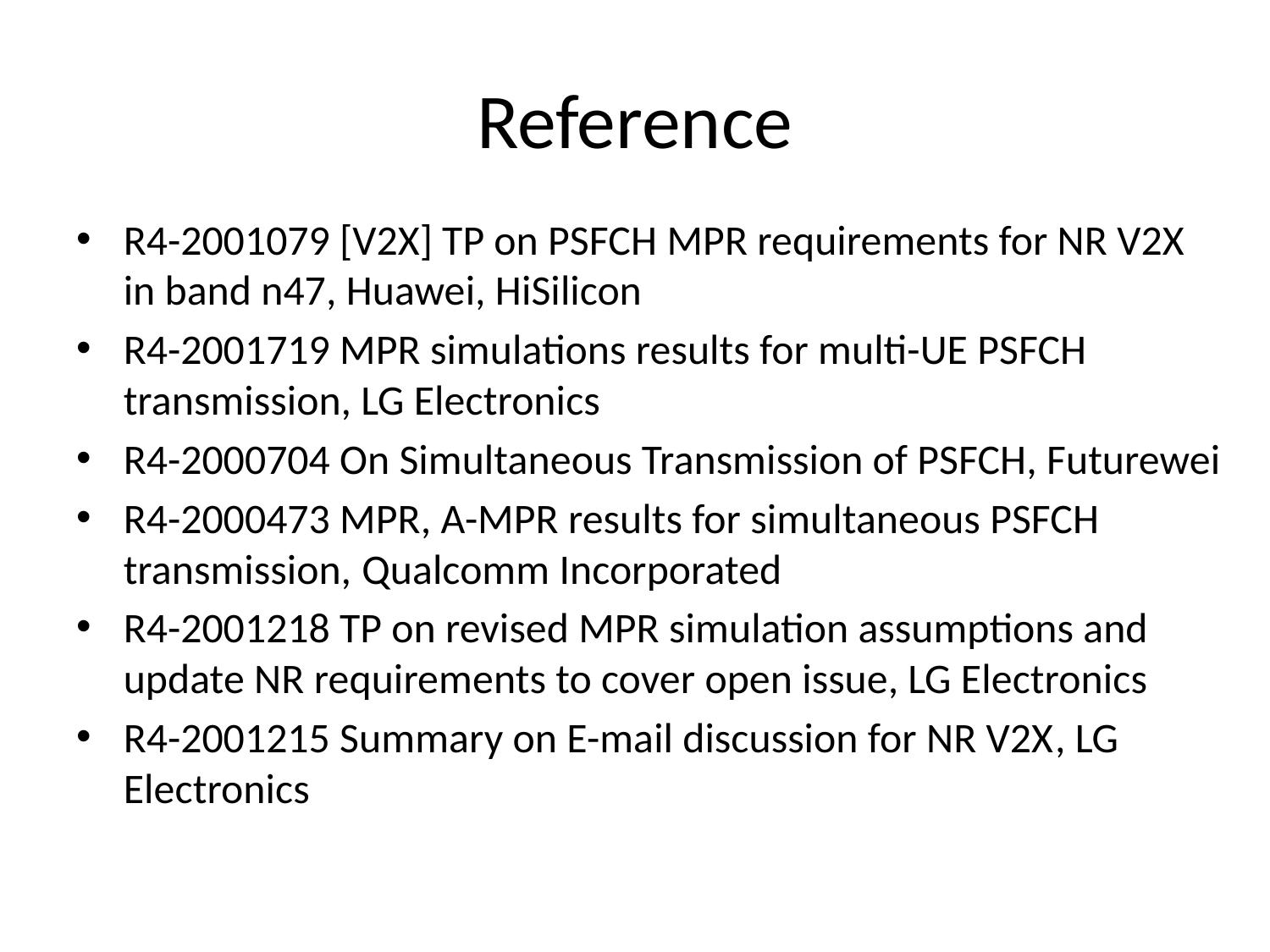

# Reference
R4-2001079 [V2X] TP on PSFCH MPR requirements for NR V2X in band n47, Huawei, HiSilicon
R4-2001719 MPR simulations results for multi-UE PSFCH transmission, LG Electronics
R4-2000704 On Simultaneous Transmission of PSFCH, Futurewei
R4-2000473 MPR, A-MPR results for simultaneous PSFCH transmission, Qualcomm Incorporated
R4-2001218 TP on revised MPR simulation assumptions and update NR requirements to cover open issue, LG Electronics
R4-2001215 Summary on E-mail discussion for NR V2X, LG Electronics